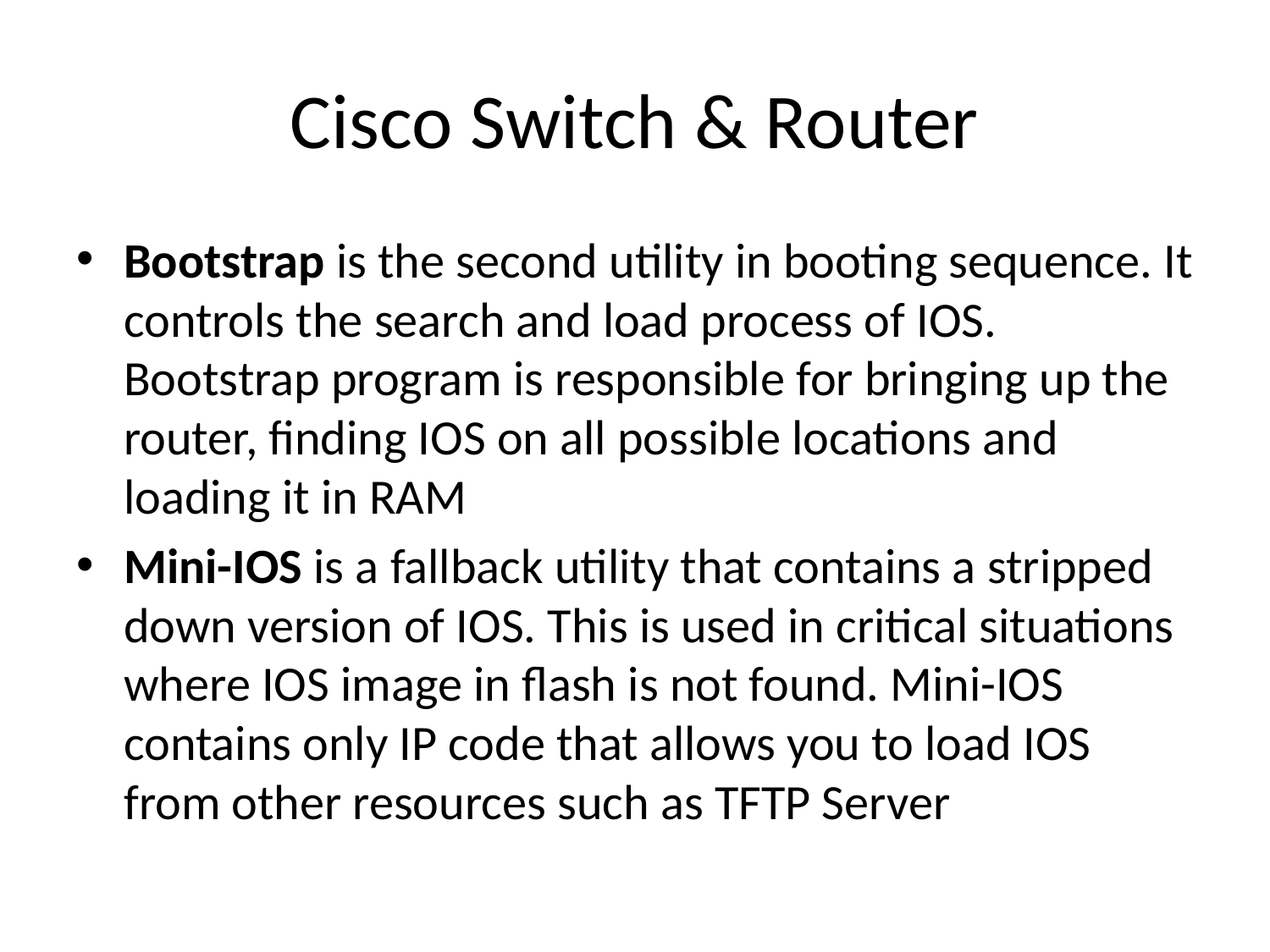

# Cisco Switch & Router
Bootstrap is the second utility in booting sequence. It controls the search and load process of IOS. Bootstrap program is responsible for bringing up the router, finding IOS on all possible locations and loading it in RAM
Mini-IOS is a fallback utility that contains a stripped down version of IOS. This is used in critical situations where IOS image in flash is not found. Mini-IOS contains only IP code that allows you to load IOS from other resources such as TFTP Server